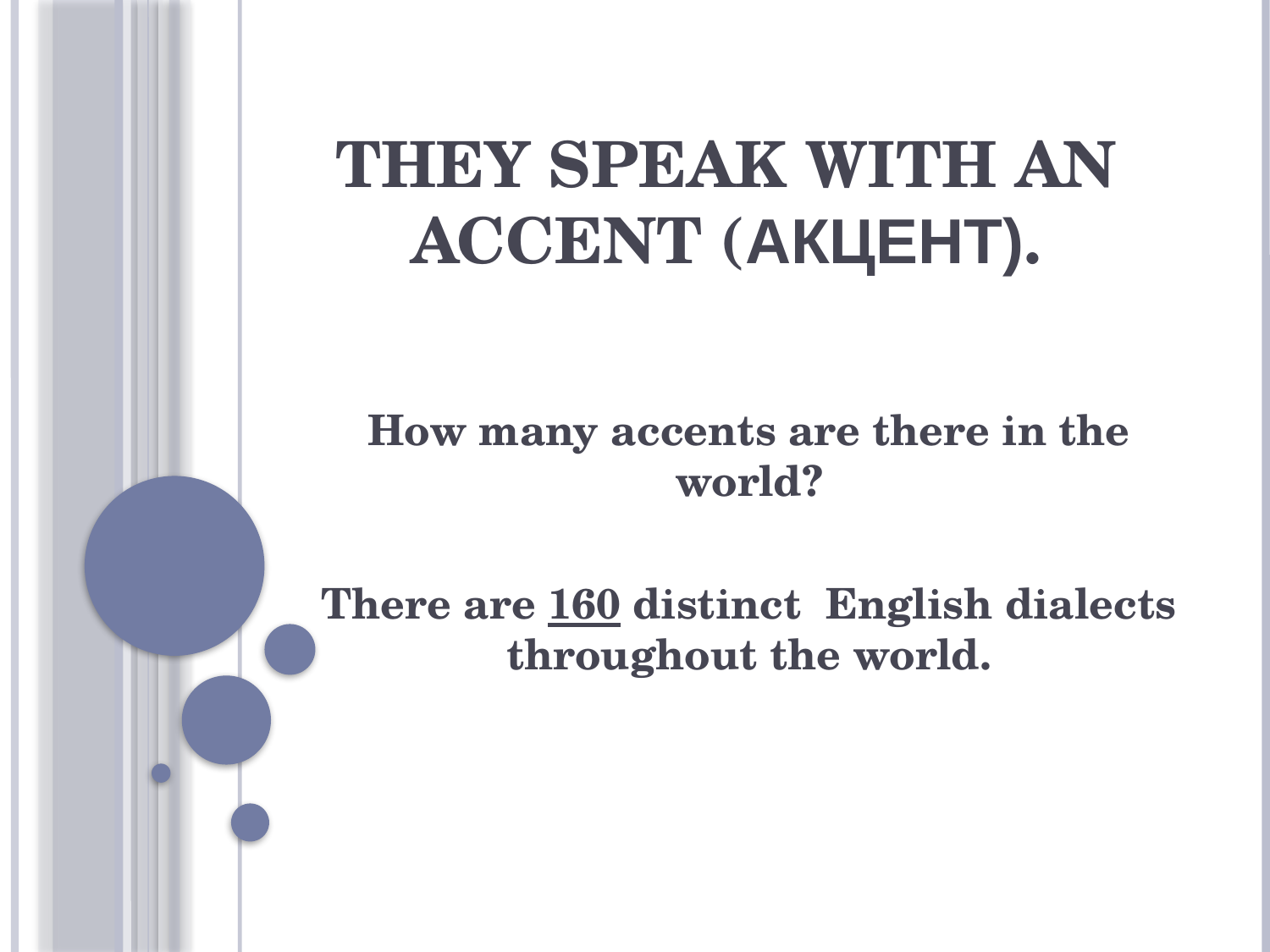

# They speak with an accent (акцент).
How many accents are there in the world?

There are 160 distinct  English dialects throughout the world.